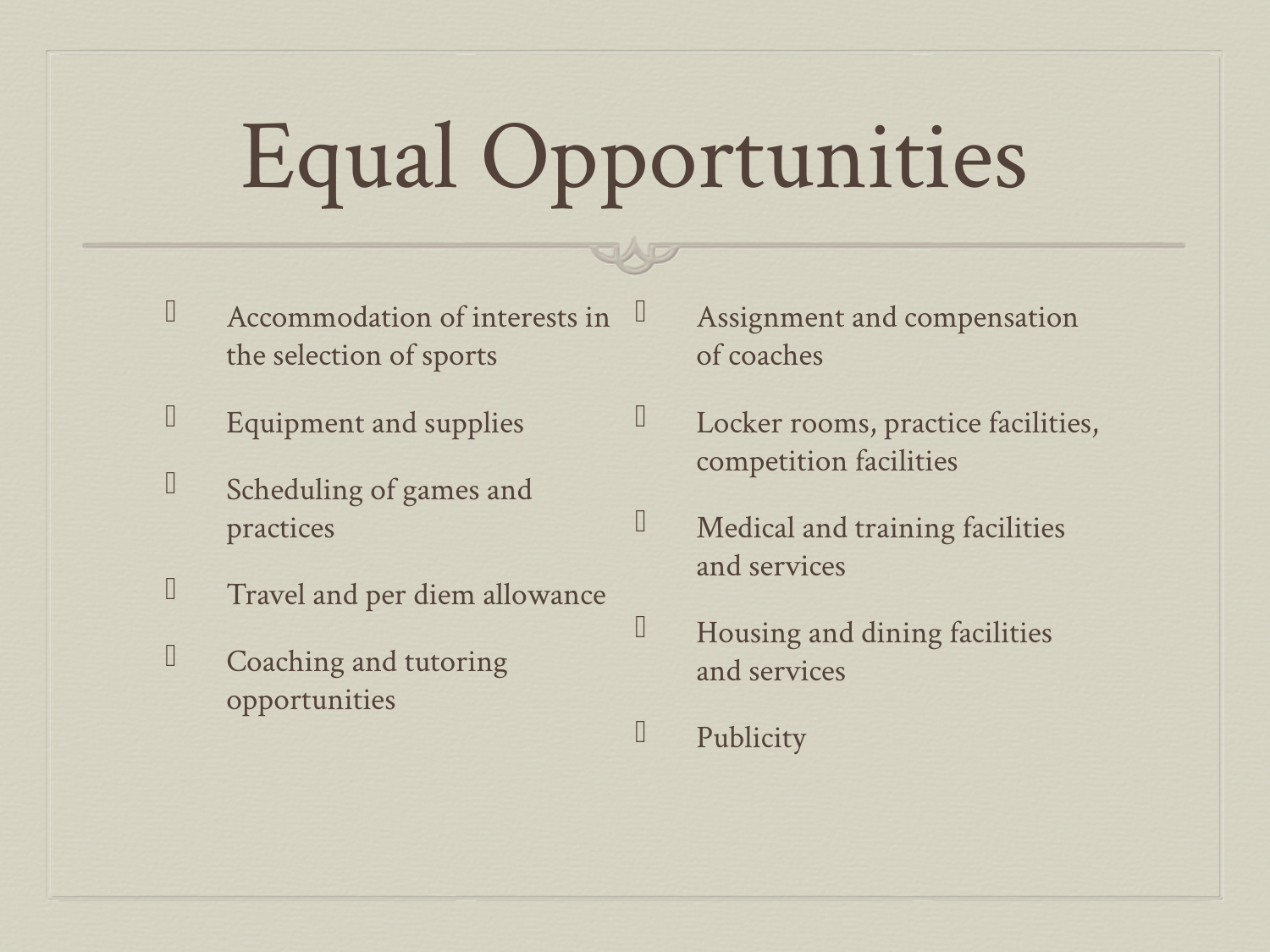

# Equal Opportunities
Accommodation of interests in the selection of sports
Equipment and supplies
Scheduling of games and practices
Travel and per diem allowance
Coaching and tutoring opportunities

Assignment and compensation of coaches
Locker rooms, practice facilities, competition facilities
Medical and training facilities and services
Housing and dining facilities and services
Publicity